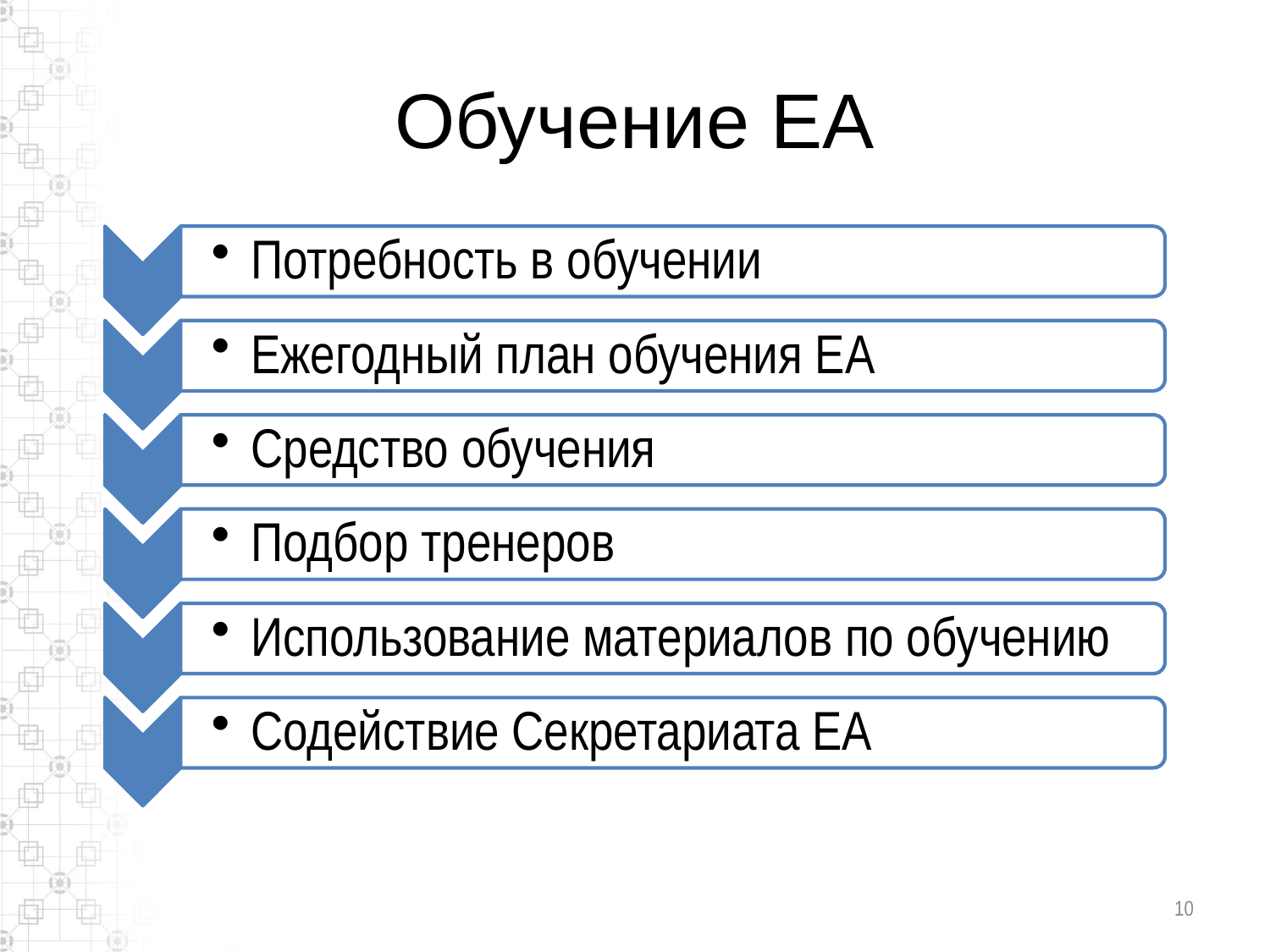

# Обучение ЕА

Потребность в обучении

Ежегодный план обучения ЕА

Средство обучения

Подбор тренеров

Использование материалов по обучению

Содействие Секретариата ЕА
10